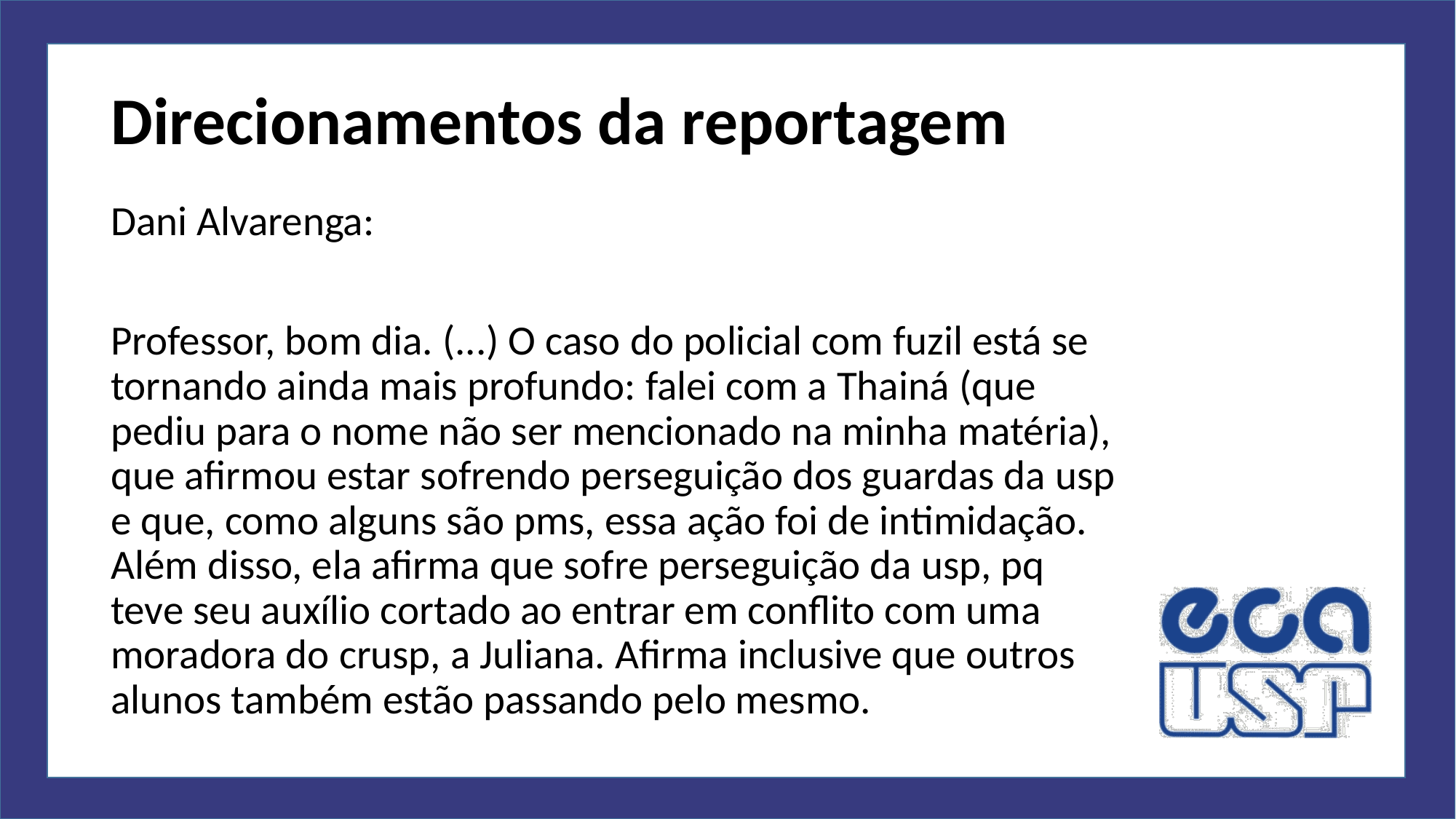

# Direcionamentos da reportagem
Dani Alvarenga:

Professor, bom dia. (...) O caso do policial com fuzil está se tornando ainda mais profundo: falei com a Thainá (que pediu para o nome não ser mencionado na minha matéria), que afirmou estar sofrendo perseguição dos guardas da usp e que, como alguns são pms, essa ação foi de intimidação. Além disso, ela afirma que sofre perseguição da usp, pq teve seu auxílio cortado ao entrar em conflito com uma moradora do crusp, a Juliana. Afirma inclusive que outros alunos também estão passando pelo mesmo.